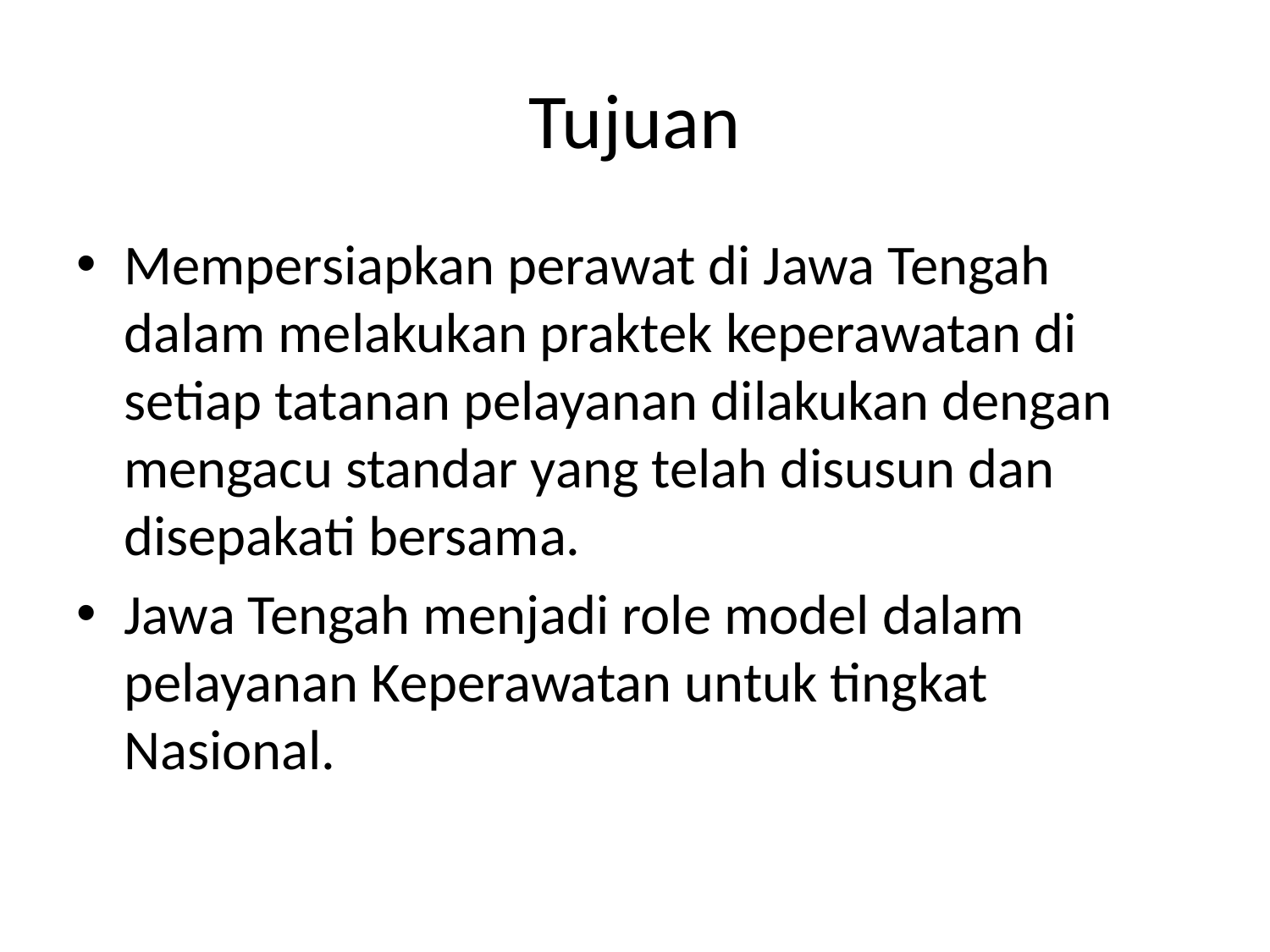

# Tujuan
Mempersiapkan perawat di Jawa Tengah dalam melakukan praktek keperawatan di setiap tatanan pelayanan dilakukan dengan mengacu standar yang telah disusun dan disepakati bersama.
Jawa Tengah menjadi role model dalam pelayanan Keperawatan untuk tingkat Nasional.